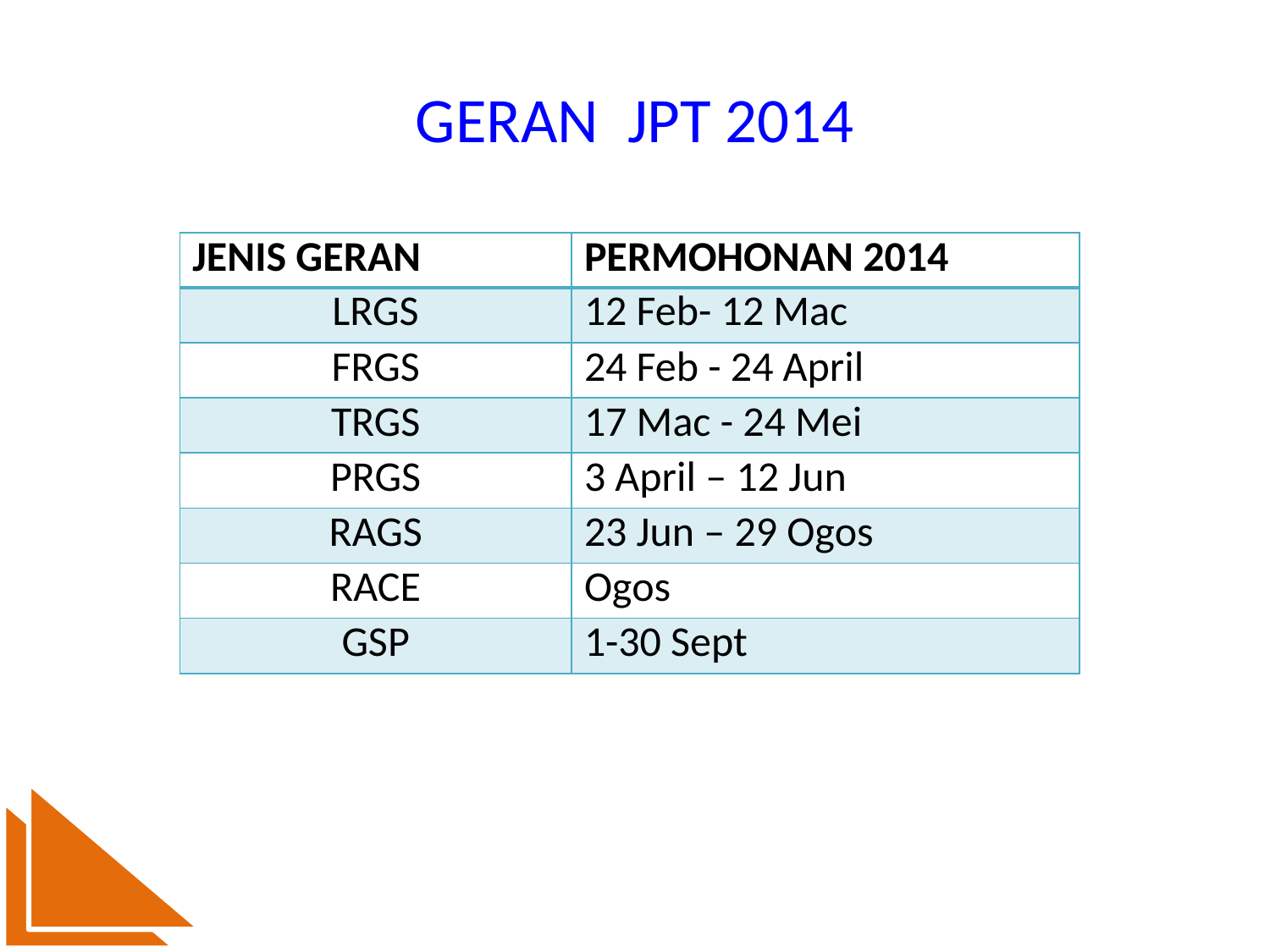

# GERAN  JPT 2014
| JENIS GERAN | PERMOHONAN 2014 |
| --- | --- |
| LRGS | 12 Feb- 12 Mac |
| FRGS | 24 Feb - 24 April |
| TRGS | 17 Mac - 24 Mei |
| PRGS | 3 April – 12 Jun |
| RAGS | 23 Jun – 29 Ogos |
| RACE | Ogos |
| GSP | 1-30 Sept |